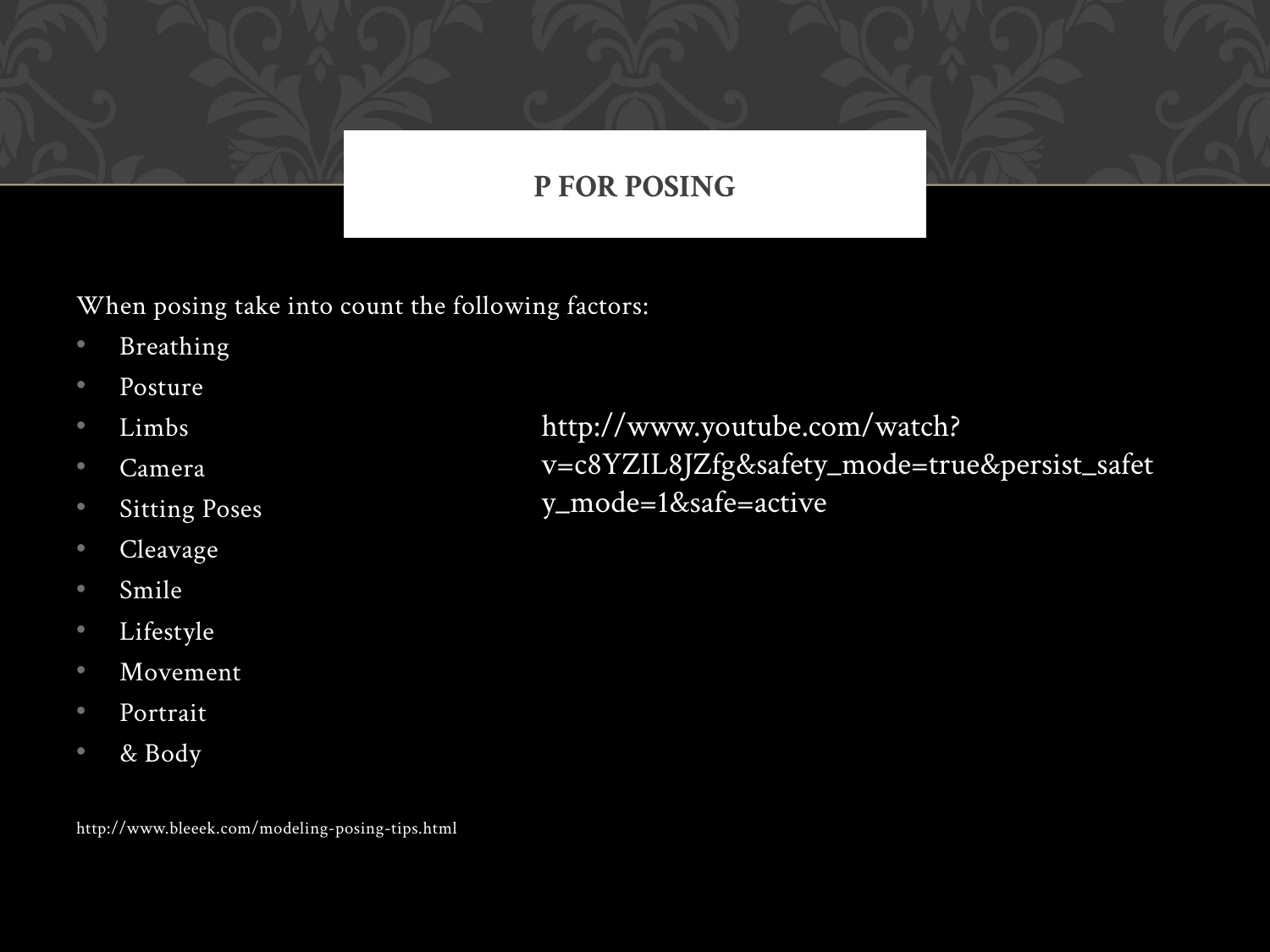

# P for posing
When posing take into count the following factors:
Breathing
Posture
Limbs
Camera
Sitting Poses
Cleavage
Smile
Lifestyle
Movement
Portrait
& Body

http://www.bleeek.com/modeling-posing-tips.html
http://www.youtube.com/watch?v=c8YZIL8JZfg&safety_mode=true&persist_safety_mode=1&safe=active